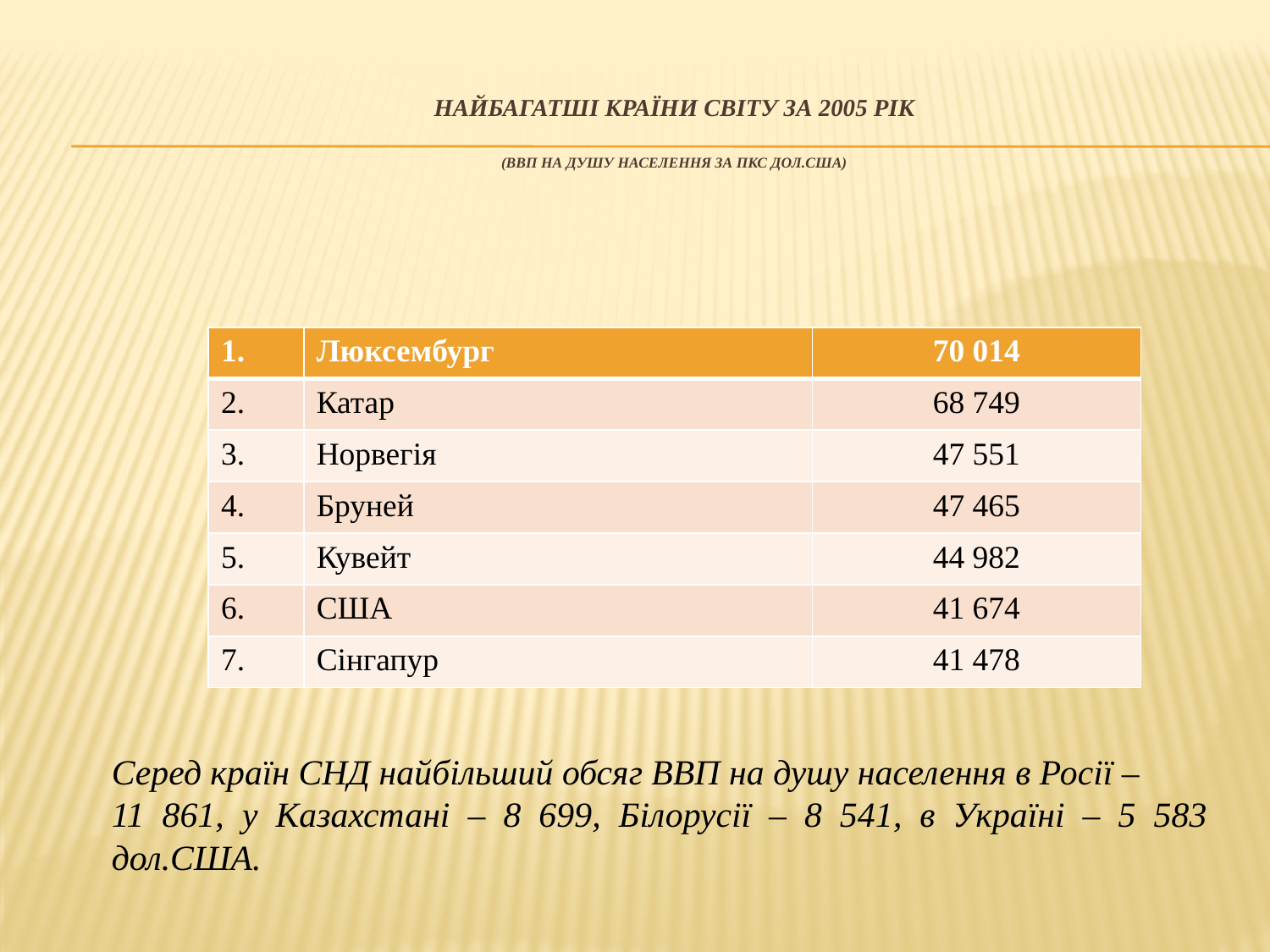

# Найбагатші країни світу за 2005 рік (ВВП на душу населення за ПКС дол.США)
| 1. | Люксембург | 70 014 |
| --- | --- | --- |
| 2. | Катар | 68 749 |
| 3. | Норвегія | 47 551 |
| 4. | Бруней | 47 465 |
| 5. | Кувейт | 44 982 |
| 6. | США | 41 674 |
| 7. | Сінгапур | 41 478 |
Серед країн СНД найбільший обсяг ВВП на душу населення в Росії –
11 861, у Казахстані – 8 699, Білорусії – 8 541, в Україні – 5 583 дол.США.